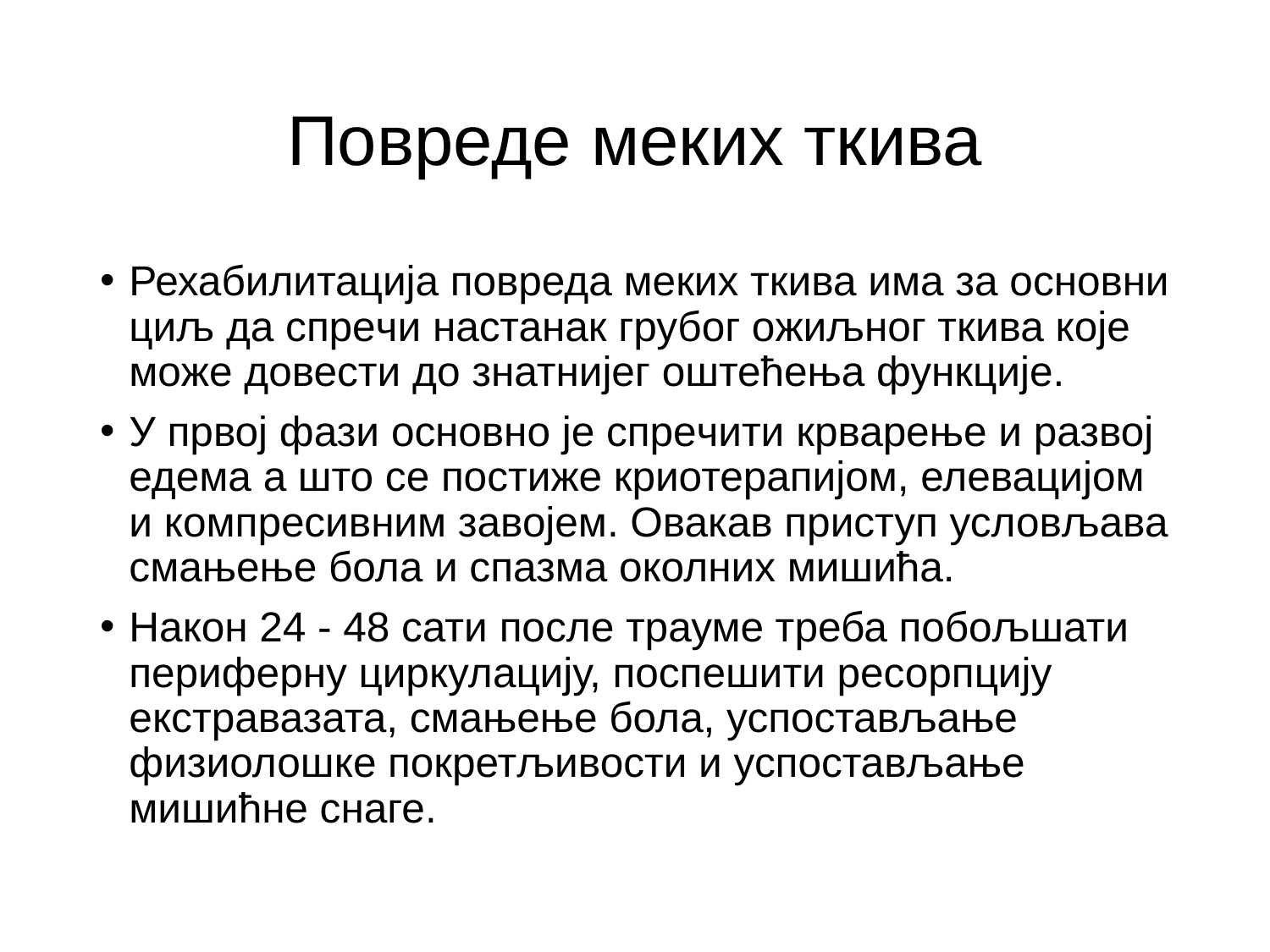

# Повреде меких ткива
Рехабилитација повреда меких ткива има за основни циљ да спречи настанак грубог ожиљног ткива које може довести до знатнијег оштећења функције.
У првој фази основно је спречити крварење и развој едема а што се постиже криотерапијом, елевацијом и компресивним завојем. Овакав приступ условљава смањење бола и спазма околних мишића.
Након 24 - 48 сати после трауме треба побољшати периферну циркулацију, поспешити ресорпцију екстравазата, смањење бола, успостављање физиолошке покретљивости и успостављање мишићне снаге.